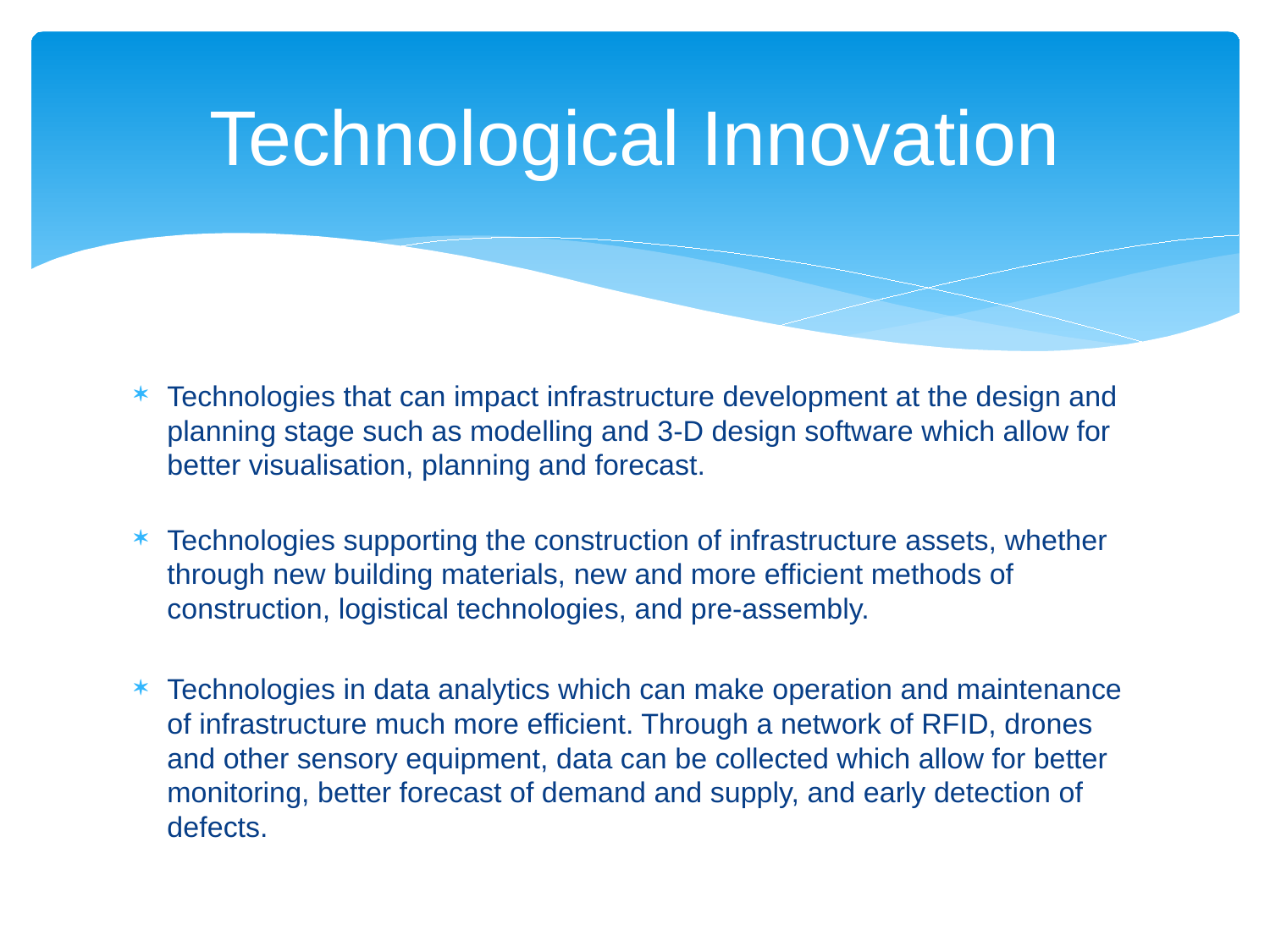

# Technological Innovation
Technologies that can impact infrastructure development at the design and planning stage such as modelling and 3-D design software which allow for better visualisation, planning and forecast.
Technologies supporting the construction of infrastructure assets, whether through new building materials, new and more efficient methods of construction, logistical technologies, and pre-assembly.

Technologies in data analytics which can make operation and maintenance of infrastructure much more efficient. Through a network of RFID, drones and other sensory equipment, data can be collected which allow for better monitoring, better forecast of demand and supply, and early detection of defects.